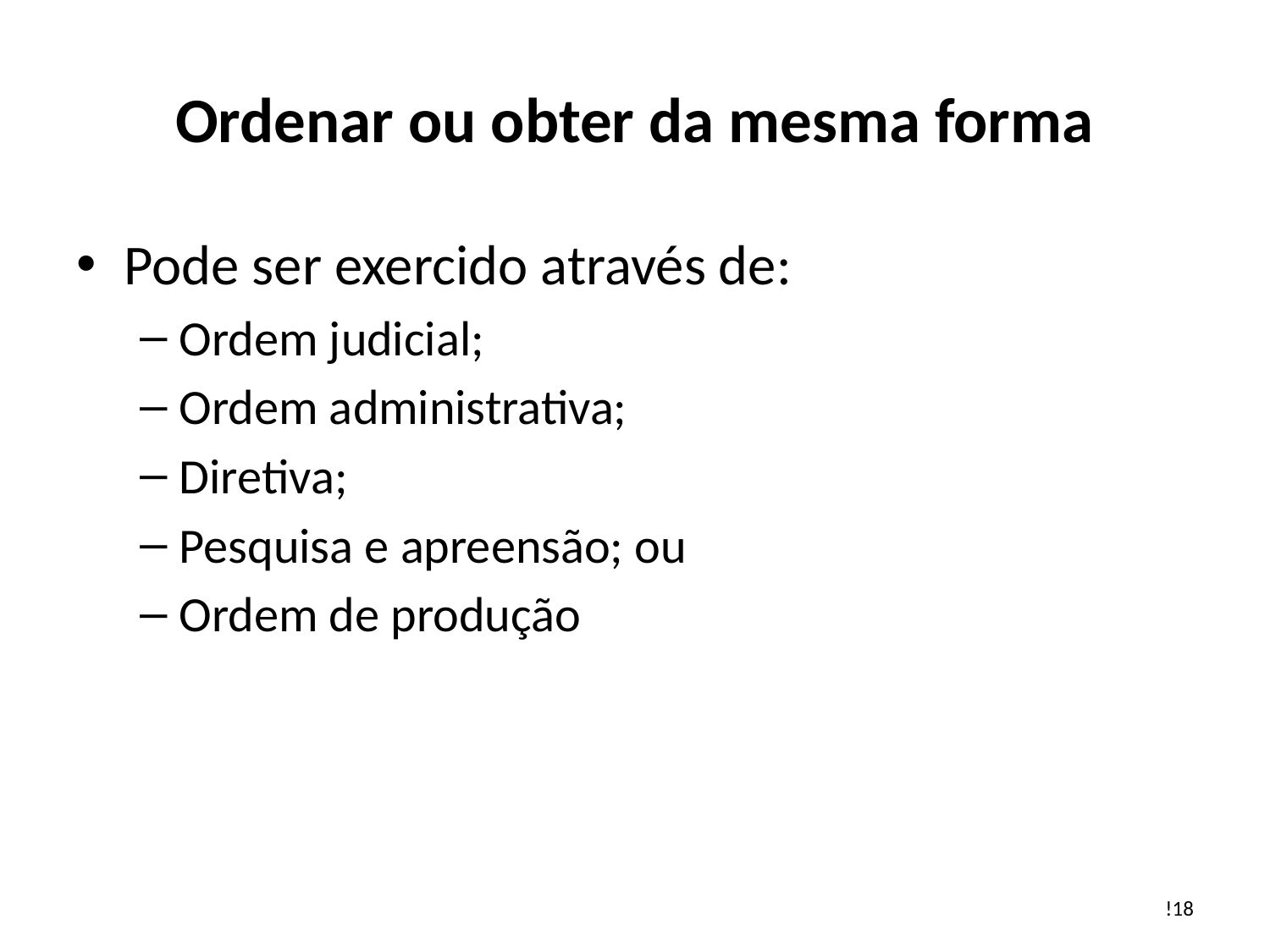

# Ordenar ou obter da mesma forma
Pode ser exercido através de:
Ordem judicial;
Ordem administrativa;
Diretiva;
Pesquisa e apreensão; ou
Ordem de produção
!18